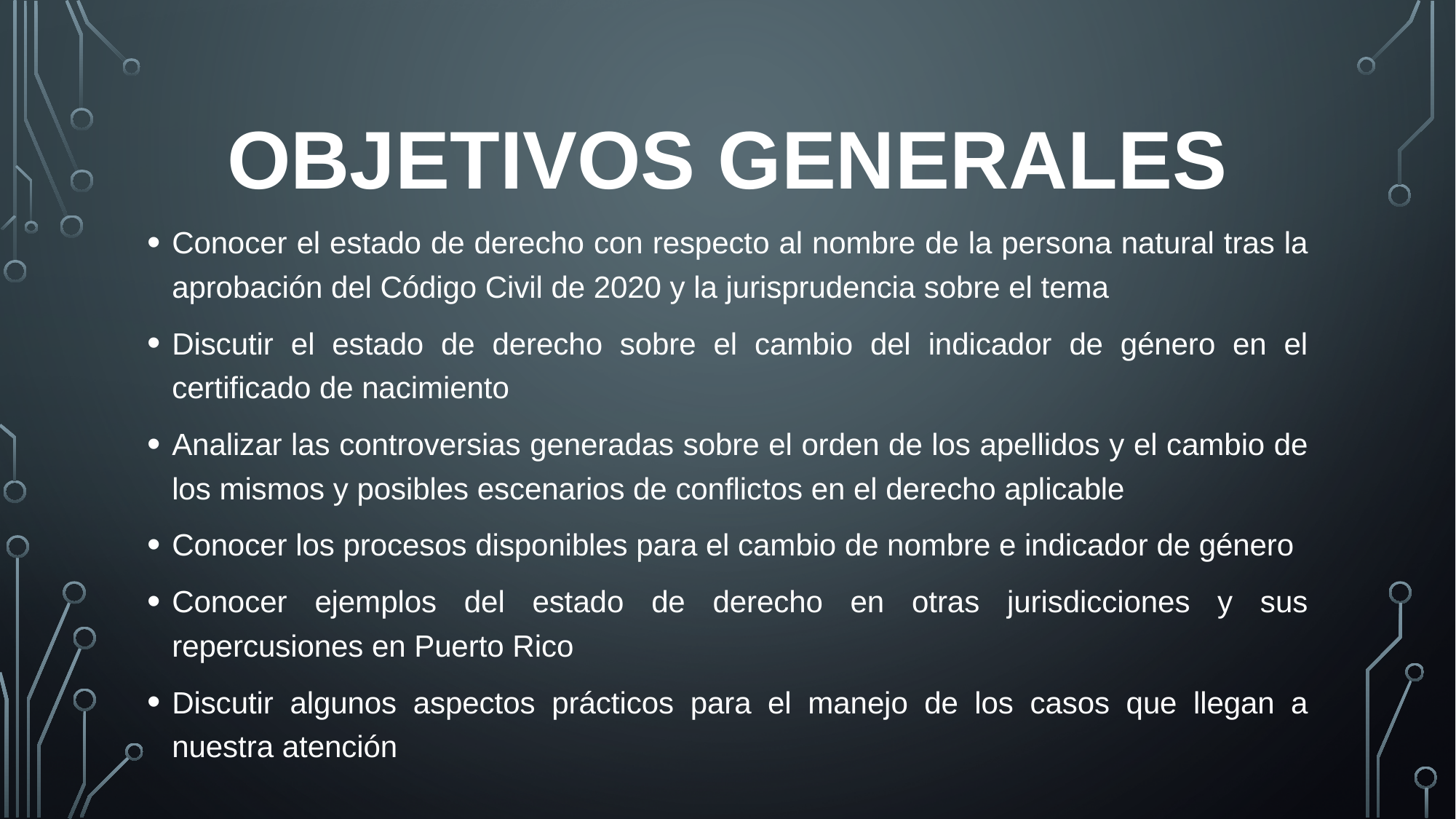

# Objetivos generales
Conocer el estado de derecho con respecto al nombre de la persona natural tras la aprobación del Código Civil de 2020 y la jurisprudencia sobre el tema
Discutir el estado de derecho sobre el cambio del indicador de género en el certificado de nacimiento
Analizar las controversias generadas sobre el orden de los apellidos y el cambio de los mismos y posibles escenarios de conflictos en el derecho aplicable
Conocer los procesos disponibles para el cambio de nombre e indicador de género
Conocer ejemplos del estado de derecho en otras jurisdicciones y sus repercusiones en Puerto Rico
Discutir algunos aspectos prácticos para el manejo de los casos que llegan a nuestra atención